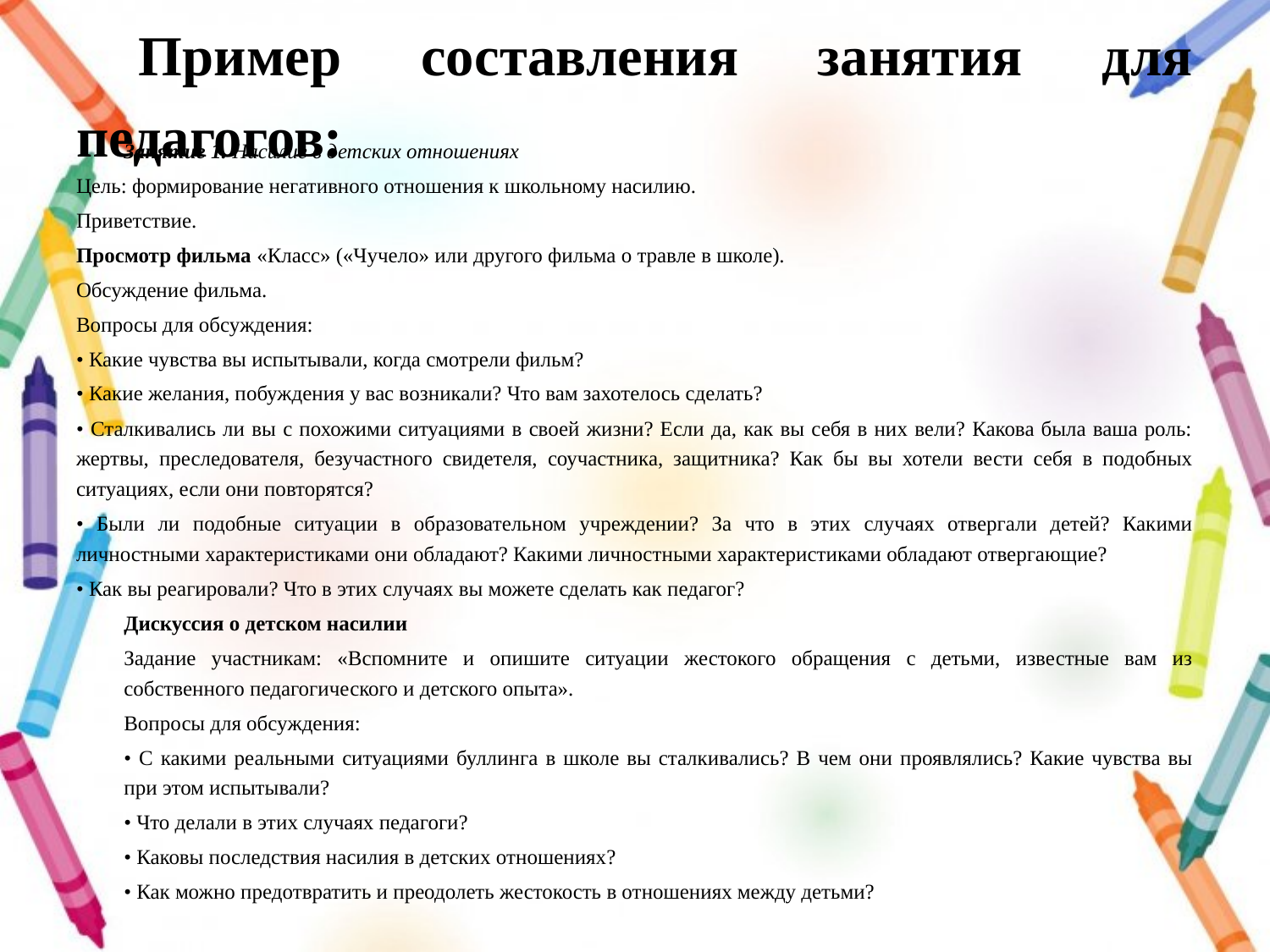

# Пример составления занятия для педагогов:
Занятие 1. Насилие в детских отношениях
Цель: формирование негативного отношения к школьному насилию.
Приветствие.
Просмотр фильма «Класс» («Чучело» или другого фильма о травле в школе).
Обсуждение фильма.
Вопросы для обсуждения:
• Какие чувства вы испытывали, когда смотрели фильм?
• Какие желания, побуждения у вас возникали? Что вам захотелось сделать?
• Сталкивались ли вы с похожими ситуациями в своей жизни? Если да, как вы себя в них вели? Какова была ваша роль: жертвы, преследователя, безучастного свидетеля, соучастника, защитника? Как бы вы хотели вести себя в подобных ситуациях, если они повторятся?
• Были ли подобные ситуации в образовательном учреждении? За что в этих случаях отвергали детей? Какими личностными характеристиками они обладают? Какими личностными характеристиками обладают отвергающие?
• Как вы реагировали? Что в этих случаях вы можете сделать как педагог?
Дискуссия о детском насилии
Задание участникам: «Вспомните и опишите ситуации жестокого обращения с детьми, известные вам из собственного педагогического и детского опыта».
Вопросы для обсуждения:
• С какими реальными ситуациями буллинга в школе вы сталкивались? В чем они проявлялись? Какие чувства вы при этом испытывали?
• Что делали в этих случаях педагоги?
• Каковы последствия насилия в детских отношениях?
• Как можно предотвратить и преодолеть жестокость в отношениях между детьми?